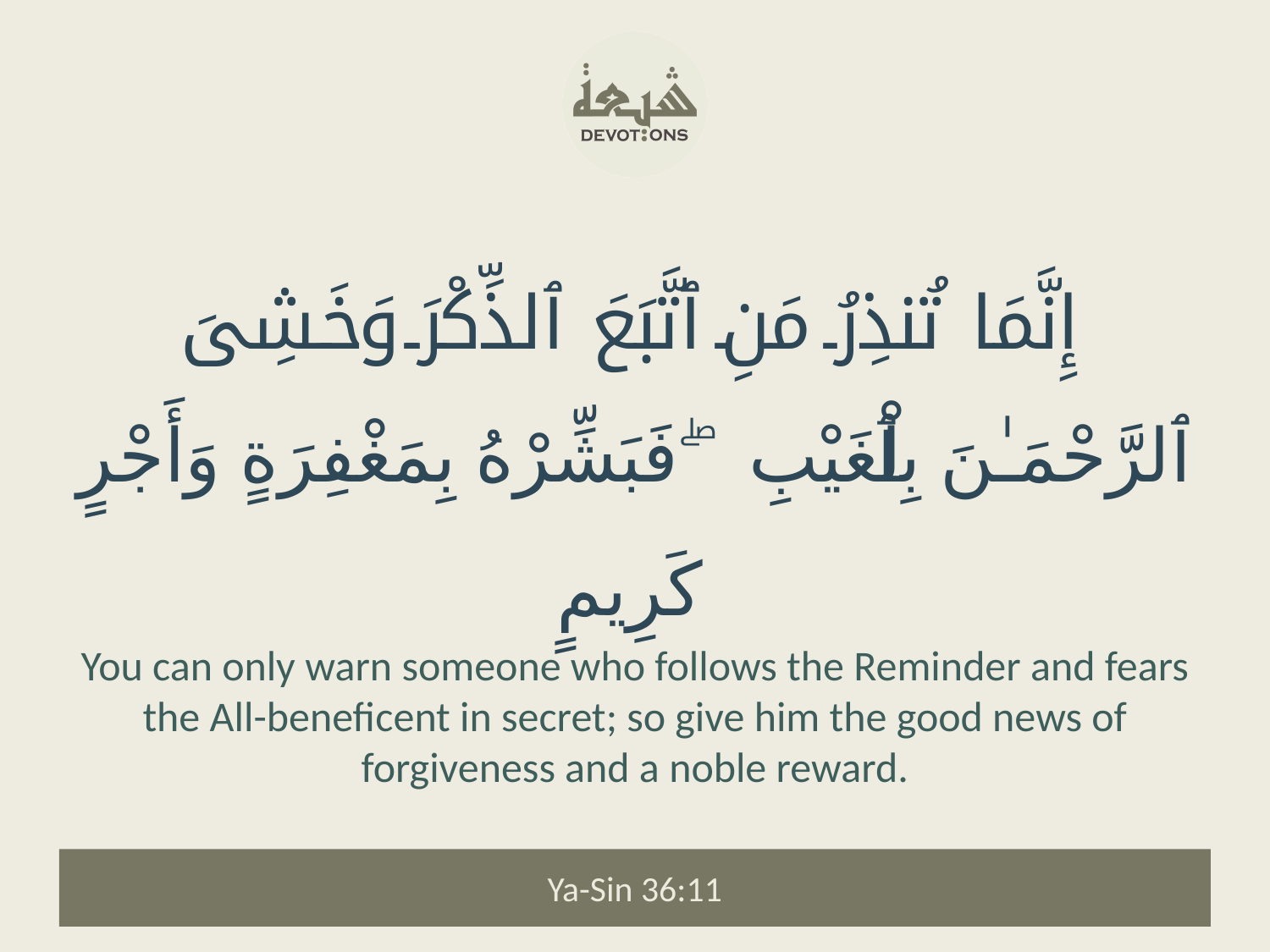

إِنَّمَا تُنذِرُ مَنِ ٱتَّبَعَ ٱلذِّكْرَ وَخَشِىَ ٱلرَّحْمَـٰنَ بِٱلْغَيْبِ ۖ فَبَشِّرْهُ بِمَغْفِرَةٍ وَأَجْرٍ كَرِيمٍ
You can only warn someone who follows the Reminder and fears the All-beneficent in secret; so give him the good news of forgiveness and a noble reward.
Ya-Sin 36:11